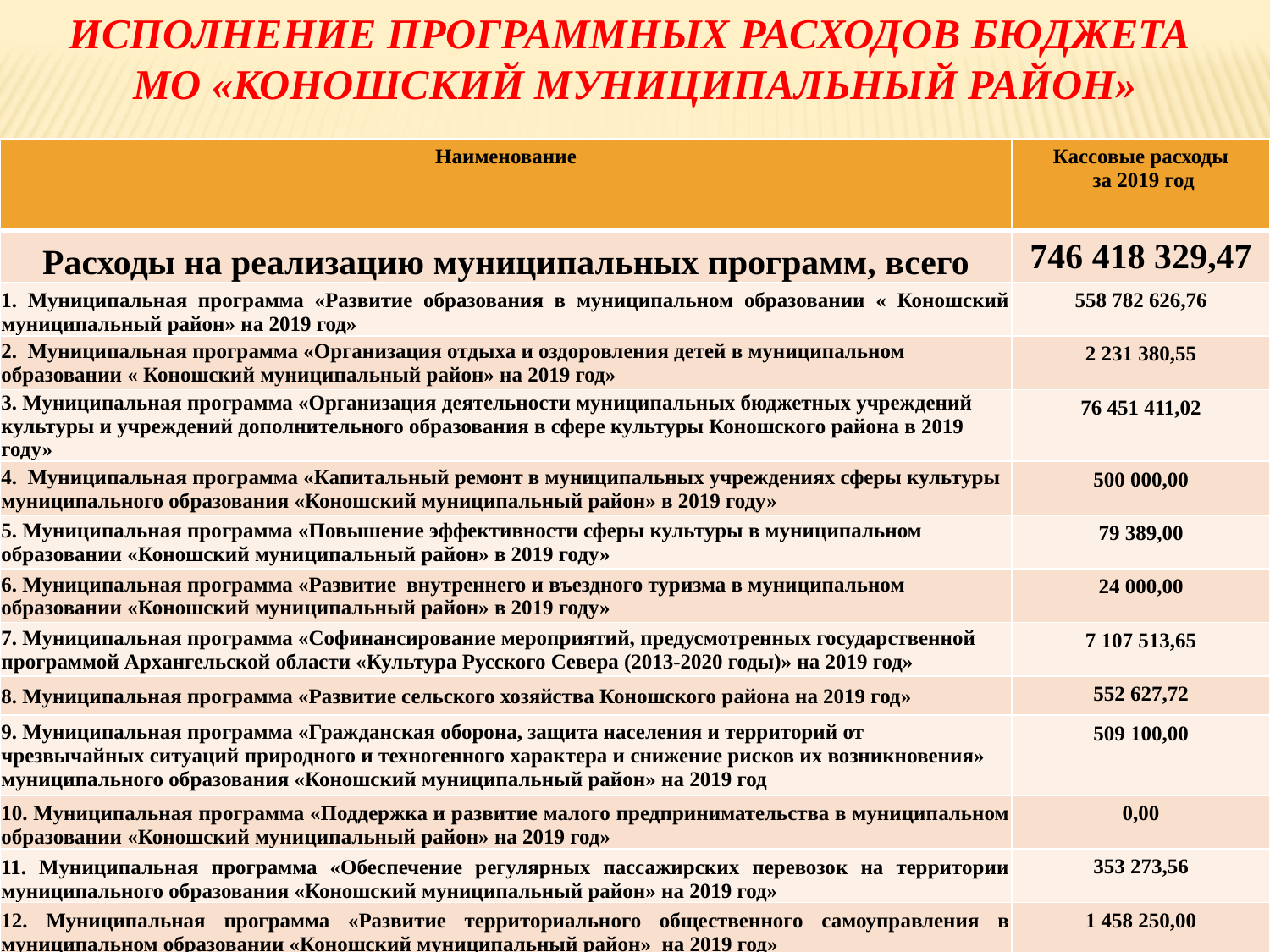

# ИСПОЛНЕНИЕ ПРОГРАММНЫХ РАСХОДОВ БЮДЖЕТА МО «КОНОШСКИЙ МУНИЦИПАЛЬНЫЙ РАЙОН»
ИСПОЛНЕНИЕ ПРОГРАММНЫХ РАСХОДОВ БЮДЖЕТА
МО «КОНОШСКИЙ МУНИЦИПАЛЬНЫЙ РАЙОН»
| Наименование | Кассовые расходы за 2019 год |
| --- | --- |
| Расходы на реализацию муниципальных программ, всего | 746 418 329,47 |
| 1. Муниципальная программа «Развитие образования в муниципальном образовании « Коношский муниципальный район» на 2019 год» | 558 782 626,76 |
| 2. Муниципальная программа «Организация отдыха и оздоровления детей в муниципальном образовании « Коношский муниципальный район» на 2019 год» | 2 231 380,55 |
| 3. Муниципальная программа «Организация деятельности муниципальных бюджетных учреждений культуры и учреждений дополнительного образования в сфере культуры Коношского района в 2019 году» | 76 451 411,02 |
| 4. Муниципальная программа «Капитальный ремонт в муниципальных учреждениях сферы культуры муниципального образования «Коношский муниципальный район» в 2019 году» | 500 000,00 |
| 5. Муниципальная программа «Повышение эффективности сферы культуры в муниципальном образовании «Коношский муниципальный район» в 2019 году» | 79 389,00 |
| 6. Муниципальная программа «Развитие внутреннего и въездного туризма в муниципальном образовании «Коношский муниципальный район» в 2019 году» | 24 000,00 |
| 7. Муниципальная программа «Софинансирование мероприятий, предусмотренных государственной программой Архангельской области «Культура Русского Севера (2013-2020 годы)» на 2019 год» | 7 107 513,65 |
| 8. Муниципальная программа «Развитие сельского хозяйства Коношского района на 2019 год» | 552 627,72 |
| 9. Муниципальная программа «Гражданская оборона, защита населения и территорий от чрезвычайных ситуаций природного и техногенного характера и снижение рисков их возникновения» муниципального образования «Коношский муниципальный район» на 2019 год | 509 100,00 |
| 10. Муниципальная программа «Поддержка и развитие малого предпринимательства в муниципальном образовании «Коношский муниципальный район» на 2019 год» | 0,00 |
| 11. Муниципальная программа «Обеспечение регулярных пассажирских перевозок на территории муниципального образования «Коношский муниципальный район» на 2019 год» | 353 273,56 |
| 12. Муниципальная программа «Развитие территориального общественного самоуправления в муниципальном образовании «Коношский муниципальный район» на 2019 год» | 1 458 250,00 |
| 13. Муниципальная программа «Адресная социальная помощь гражданам, находящимся в трудной жизненной ситуации, в 2019 году» | 0,00 |
| 14. Муниципальная программа «Устойчивое развитие сельских территорий Коношского района на 2019 год» | 4 945 169,17 |
| 15. Муниципальная программа «Энергосбережение и повышение энергетической эффективности МО «Коношский муниципальный район» на 2014-2020 годы» | 100 000,00 |
| 16. Муниципальная программа «Предоставление земельных участков многодетным гражданам на территории Коношского района в 2019 году» | 24 000,00 |
| 17. Муниципальная программа «Развитие жилищно-коммунального хозяйства муниципального образования «Коношский муниципальный район» на 2019 год | 12 241 889,14 |
| 18. Муниципальная программа «Строительство средней общеобразовательной школы на 500 мест в п.Коноша на 2019 год» | 637 015,88 |
| 19. Муниципальная программа «Строительство физкультурно-оздоровительного комплекса в п. Коноша в 2019 году» | 175 949,99 |
| 20. Муниципальная программа « Приобретение здания по размещение лыжной базы в п.Коноша в 2019 году» | 1 000 000,00 |
| 21. Муниципальная программа «Развитие дорожной сети, повышение безопасности дорожного движения в муниципальном образовании «Коношский муниципальный район» на 2019 год | 17 466 663,21 |
| 22. Муниципальная программа «Дом для молодой семьи в муниципальном образовании «Коношский муниципальный район» на 2019 год" | 798 000,00 |
| 23. Муниципальная программа «Трудовая молодежь Коношского района на 2019 год» | 241 299,49 |
| 24. Муниципальная программа «Профилактика безнадзорности и правонарушений несовершеннолетних на территории муниципального образования «Коношский муниципальный район» на 2019 год» | 5 000,00 |
| 25. Муниципальная программа «Развитие массовой физической культуры и спорта в Коношском районе на 2019 год» | 527 181,50 |
| 26. Муниципальная программа «Территория молодежи - территория развития Коношского района на 2019 год» | 120 000,00 |
| 27. Муниципальная программа «Развитие архивного дела в муниципальном образовании «Коношский муниципальный район» на 2019 год» | 49 860,00 |
| 28. Муниципальная программа МО «Коношский муниципальный район» «Управление муниципальными финансами и муниципальным долгом на 2019 год» | 43 191 832,00 |
| 29. Муниципальная программа «Социализация детей-сирот и детей, оставшихся без попечения родителей, на 2019 год» | 8 800 000,00 |
| 30. Муниципальная программа муниципального образования «Коношский муниципальный район» «Доступная среда» на 2019 год | 70 000,00 |
| 31. Муниципальная программа«Улучшение условий и охраны труда в муниципальном образовании «Коношский муниципальный район» на 2019 год» | 3 000,00 |
| 32. Муниципальная программа «Формирование комфортной (современной) городской среды МО «Коношский муниципальный район» на 2018-2022 годы» | 7 971 896,83 |